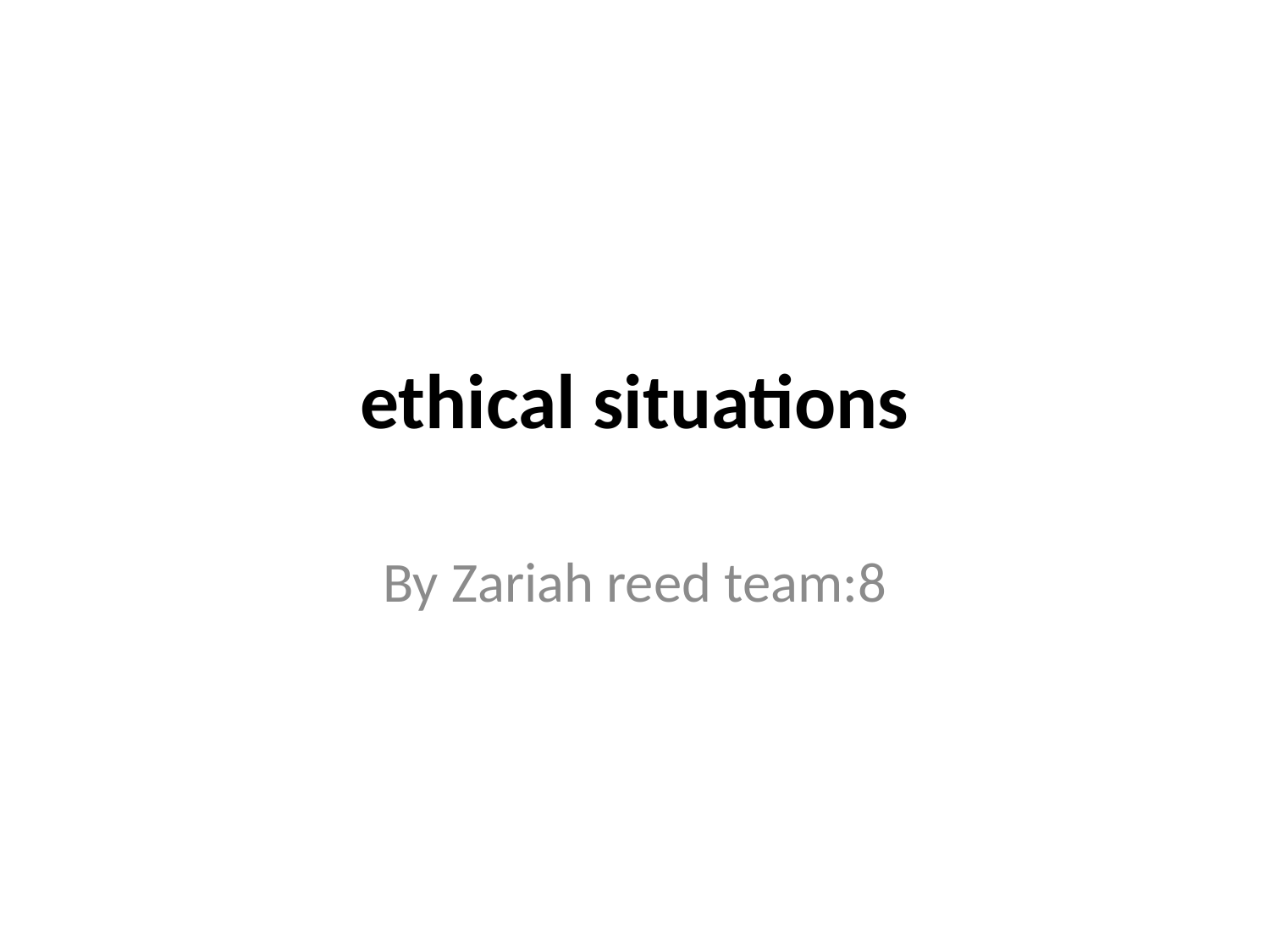

# ethical situations
By Zariah reed team:8